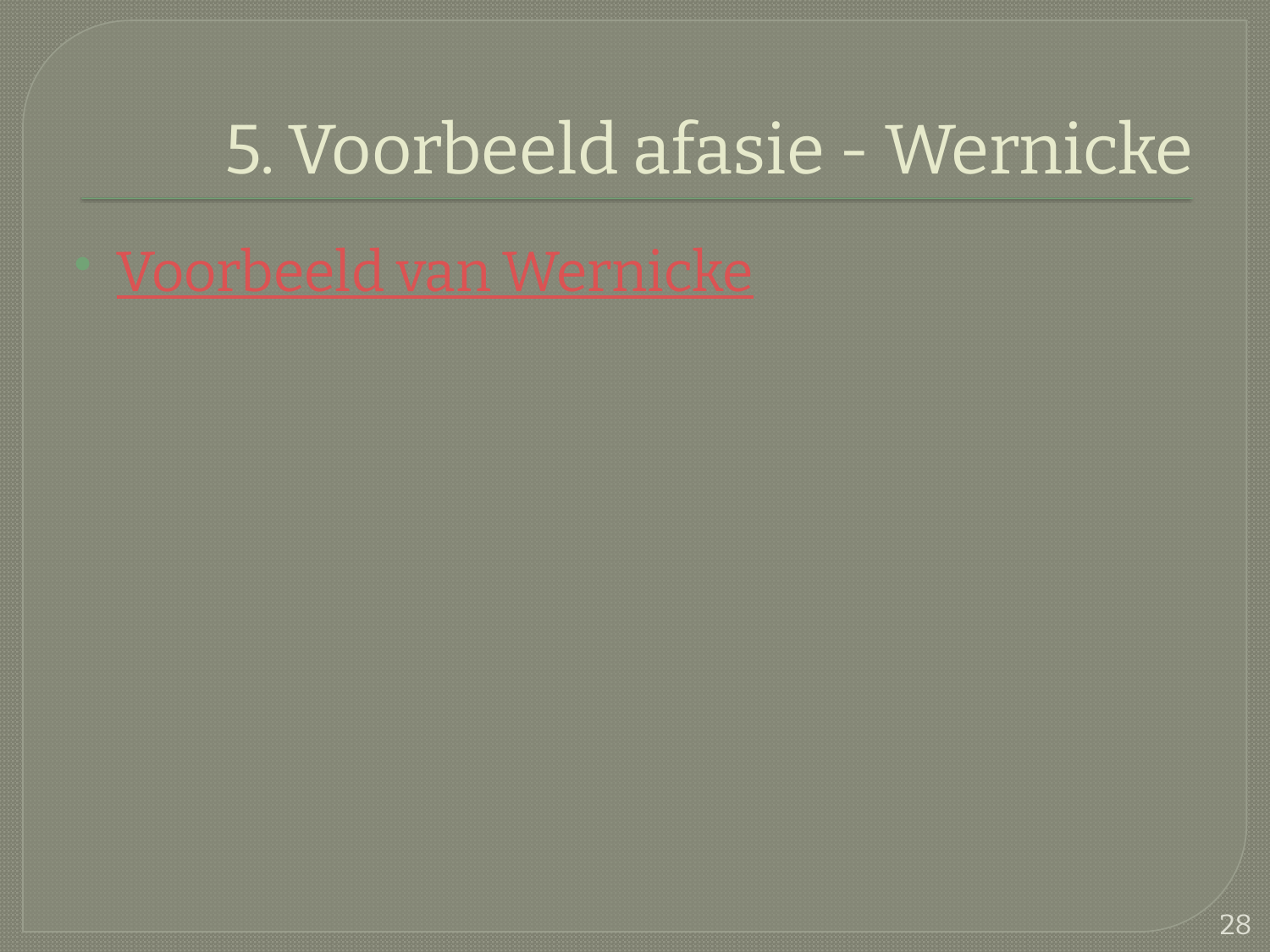

# 5. Voorbeeld afasie - Wernicke
Voorbeeld van Wernicke
28